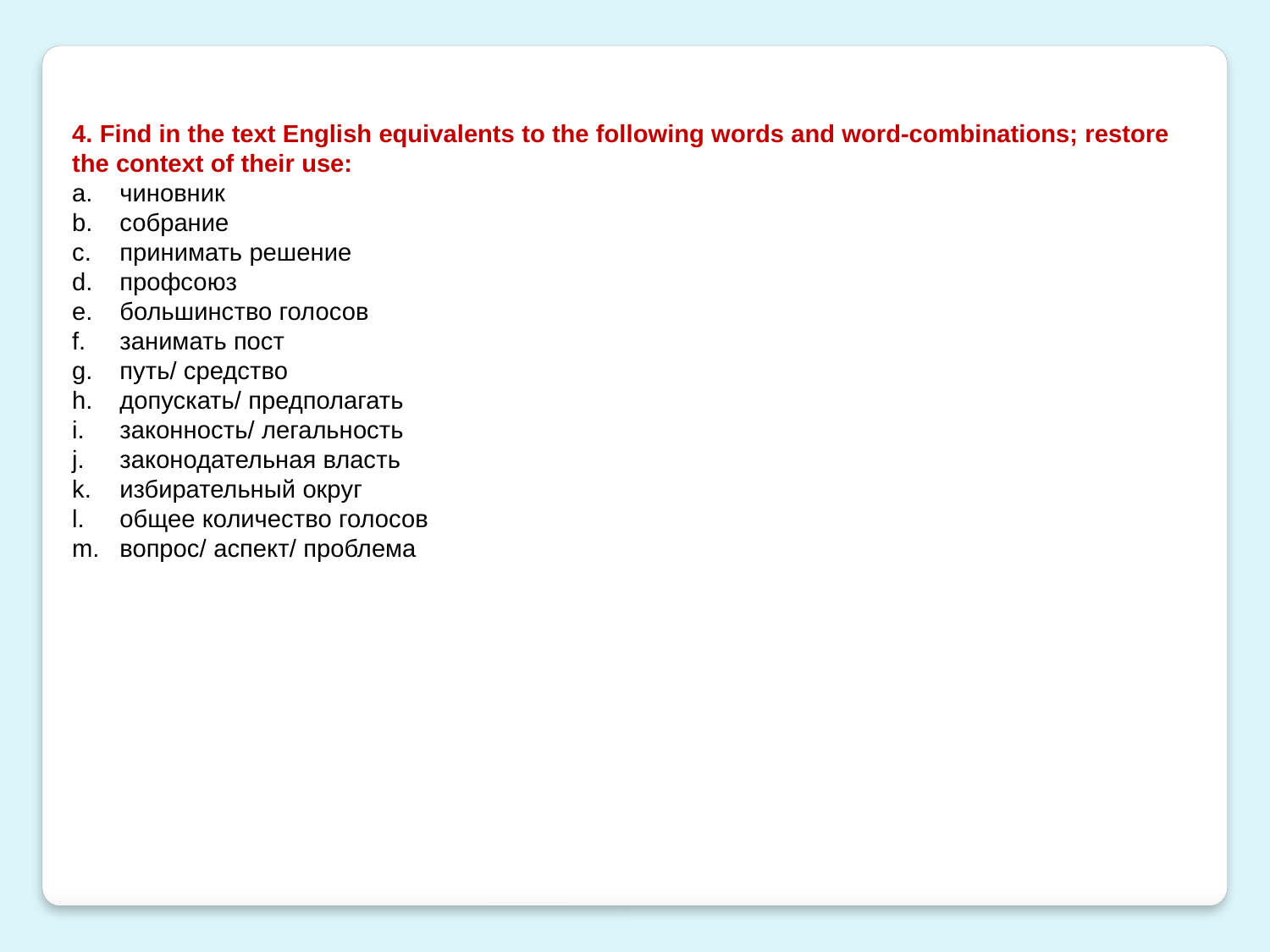

4. Find in the text English equivalents to the following words and word-combinations; restore the context of their use:
чиновник
собрание
принимать решение
профсоюз
большинство голосов
занимать пост
путь/ средство
допускать/ предполагать
законность/ легальность
законодательная власть
избирательный округ
общее количество голосов
вопрос/ аспект/ проблема